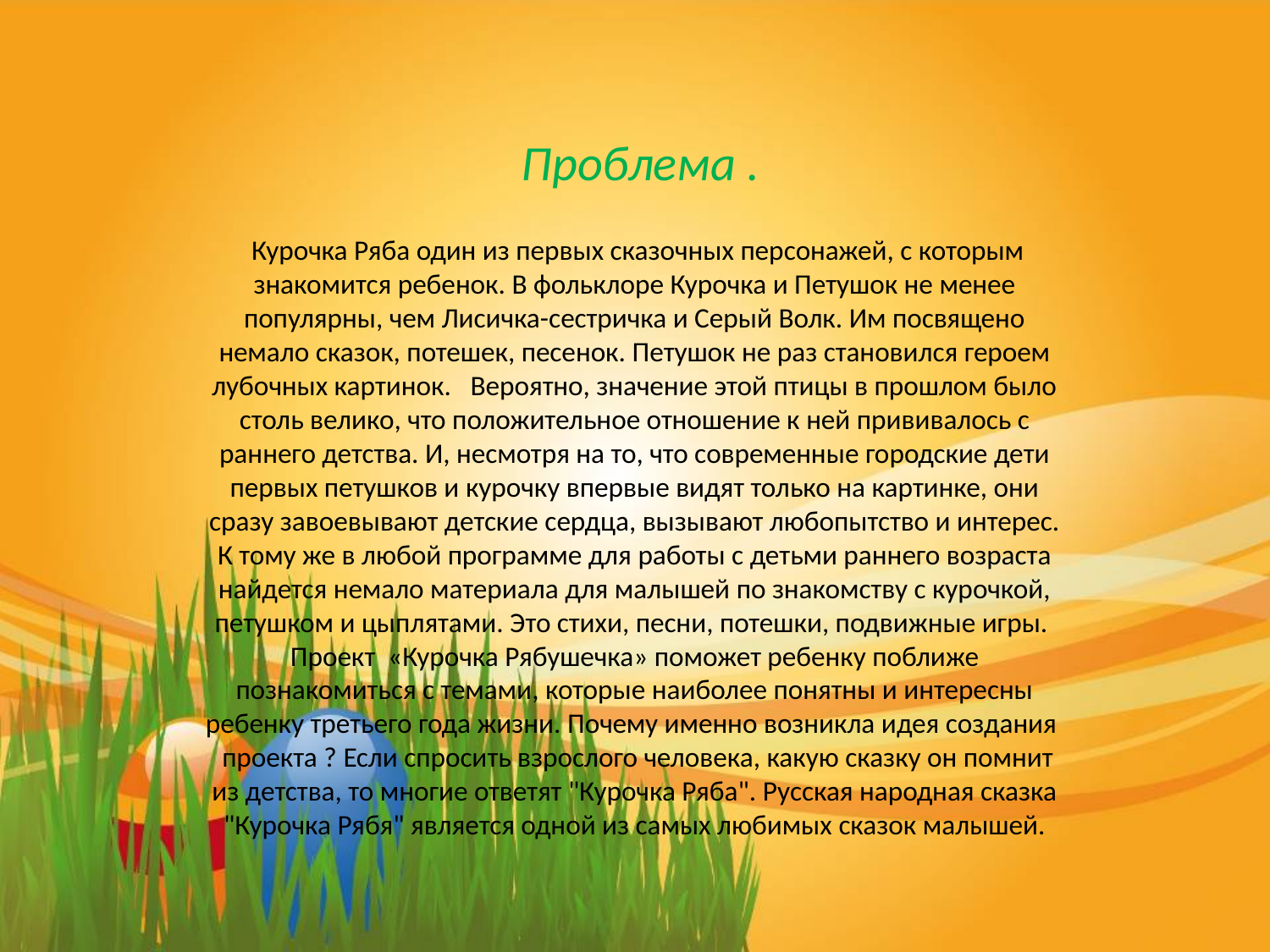

# Проблема .
 Курочка Ряба один из первых сказочных персонажей, с которым знакомится ребенок. В фольклоре Курочка и Петушок не менее популярны, чем Лисичка-сестричка и Серый Волк. Им посвящено немало сказок, потешек, песенок. Петушок не раз становился героем лубочных картинок.   Вероятно, значение этой птицы в прошлом было столь велико, что положительное отношение к ней прививалось с раннего детства. И, несмотря на то, что современные городские дети первых петушков и курочку впервые видят только на картинке, они сразу завоевывают детские сердца, вызывают любопытство и интерес. К тому же в любой программе для работы с детьми раннего возраста найдется немало материала для малышей по знакомству с курочкой, петушком и цыплятами. Это стихи, песни, потешки, подвижные игры.  Проект  «Курочка Рябушечка» поможет ребенку поближе познакомиться с темами, которые наиболее понятны и интересны ребенку третьего года жизни. Почему именно возникла идея создания   проекта ? Если спросить взрослого человека, какую сказку он помнит из детства, то многие ответят "Курочка Ряба". Русская народная сказка "Курочка Рябя" является одной из самых любимых сказок малышей.